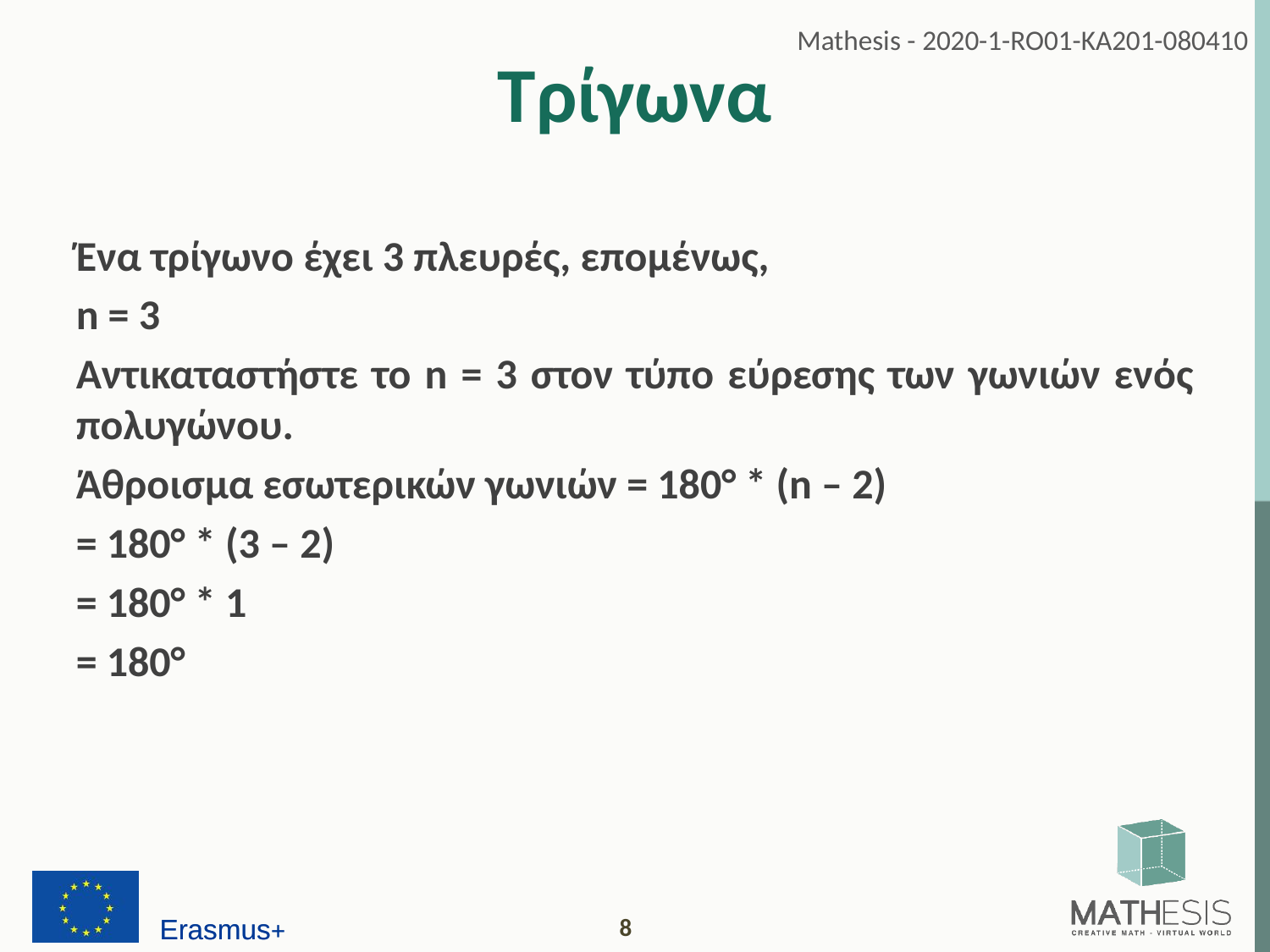

# Τρίγωνα
Ένα τρίγωνο έχει 3 πλευρές, επομένως,
n = 3
Αντικαταστήστε το n = 3 στον τύπο εύρεσης των γωνιών ενός πολυγώνου.
Άθροισμα εσωτερικών γωνιών = 180° * (n – 2)
= 180° * (3 – 2)
= 180° * 1
= 180°